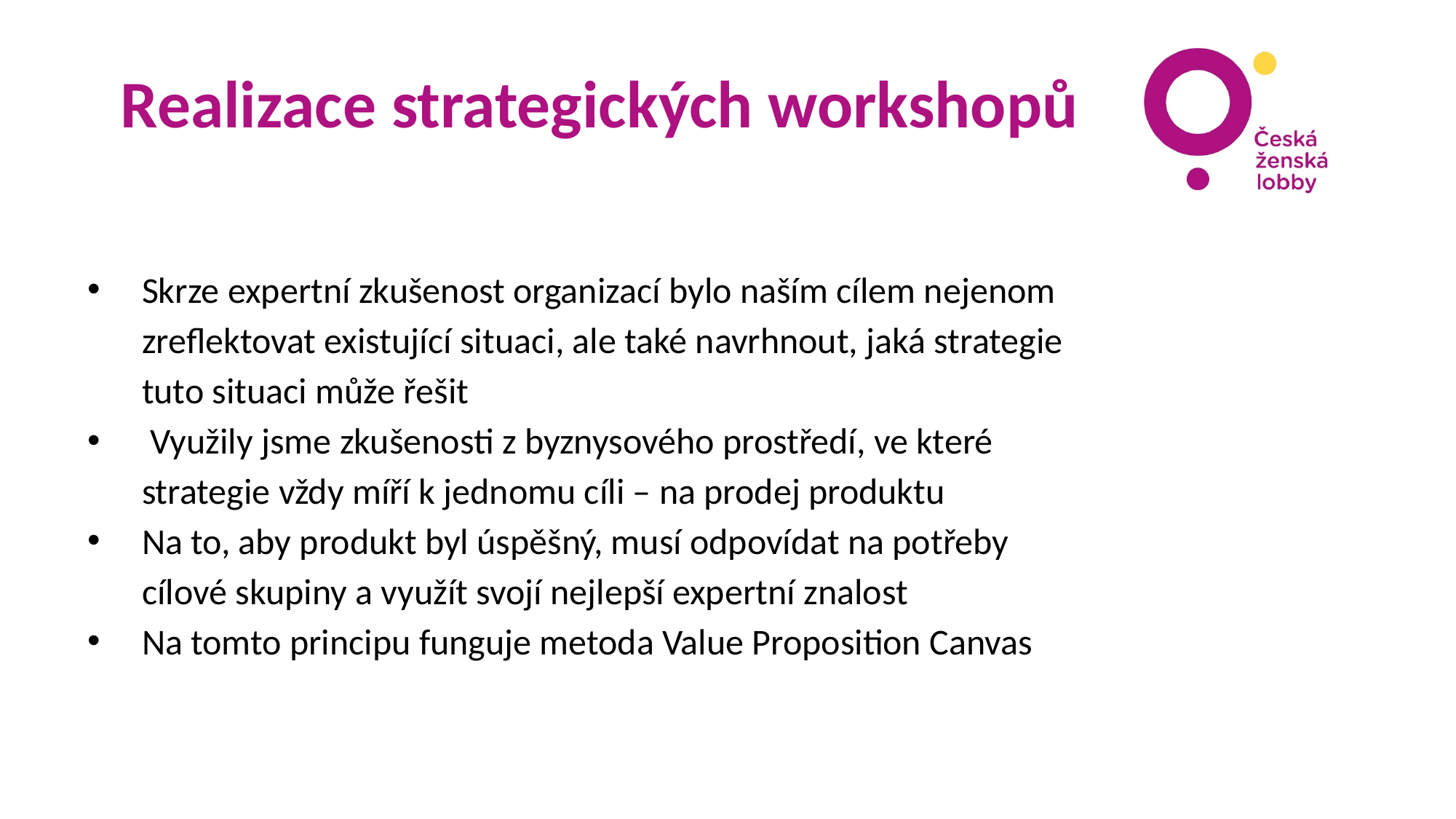

# Realizace strategických workshopů
Skrze expertní zkušenost organizací bylo naším cílem nejenom zreflektovat existující situaci, ale také navrhnout, jaká strategie tuto situaci může řešit
 Využily jsme zkušenosti z byznysového prostředí, ve které strategie vždy míří k jednomu cíli – na prodej produktu
Na to, aby produkt byl úspěšný, musí odpovídat na potřeby cílové skupiny a využít svojí nejlepší expertní znalost
Na tomto principu funguje metoda Value Proposition Canvas